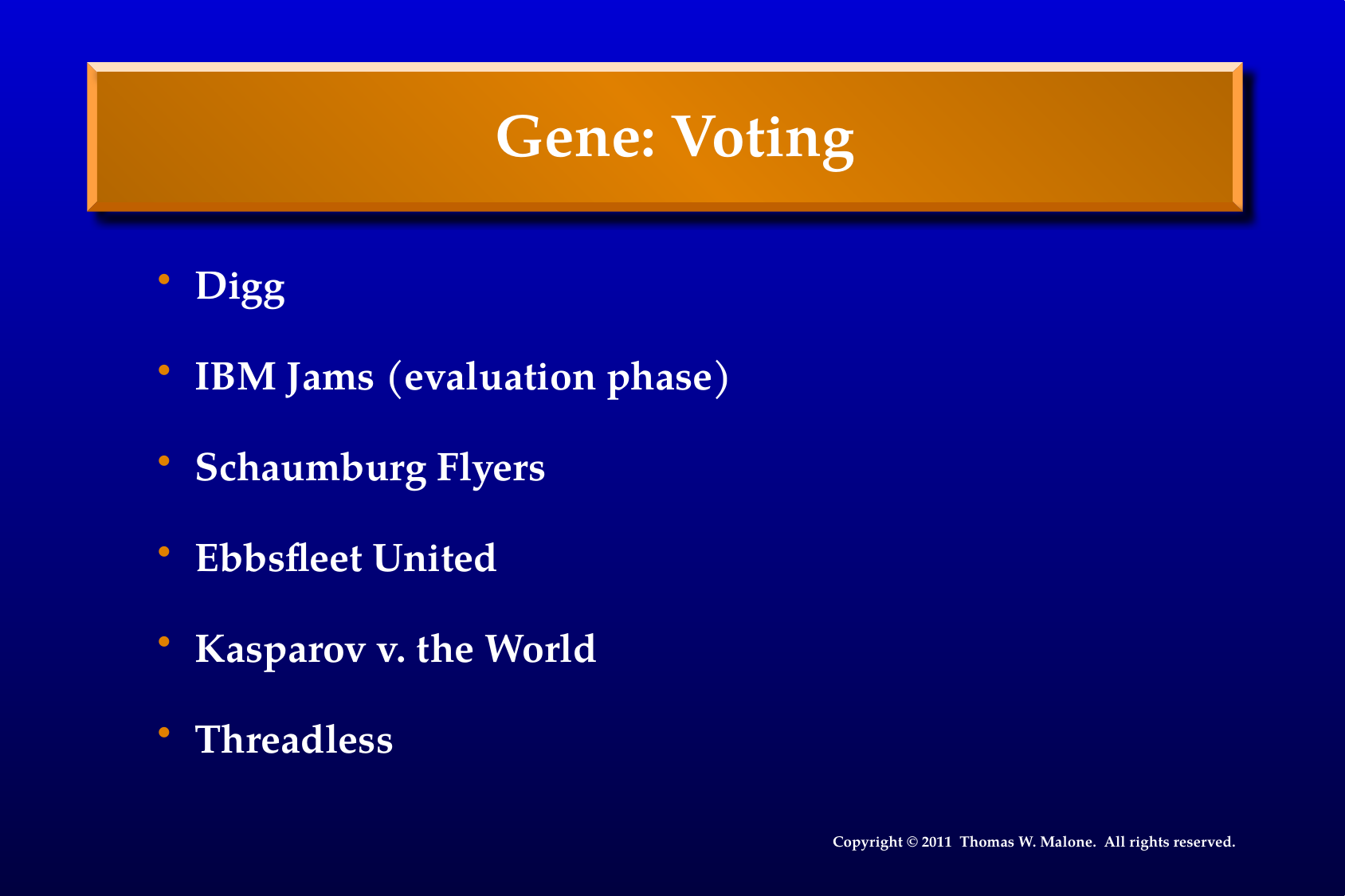

# Gene: Voting
Digg
IBM Jams (evaluation phase)
Schaumburg Flyers
Ebbsfleet United
Kasparov v. the World
Threadless